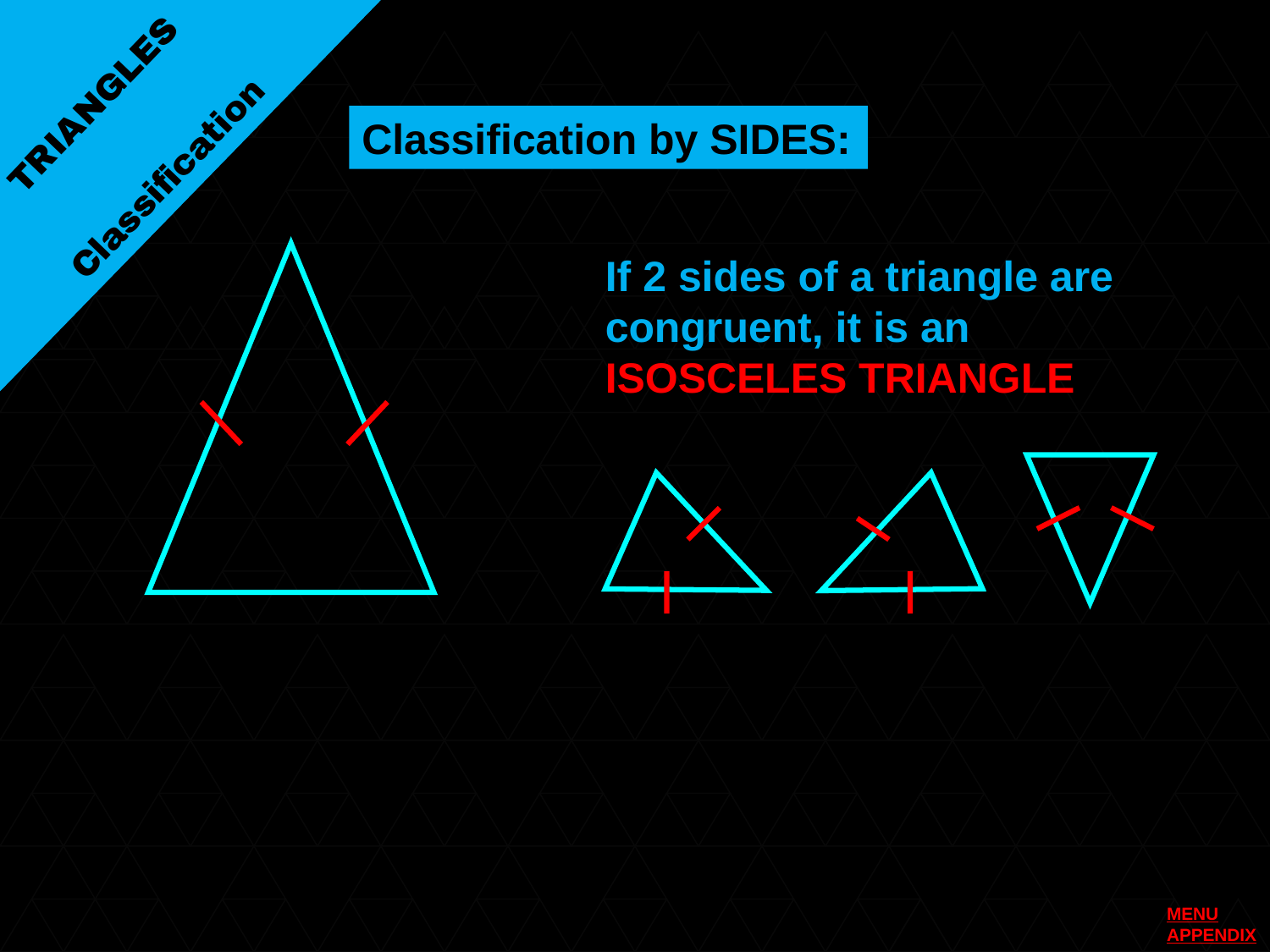

TRIANGLES
Classification by SIDES:
Classification

If 2 sides of a triangle are congruent, it is an
ISOSCELES TRIANGLE

MENU
APPENDIX